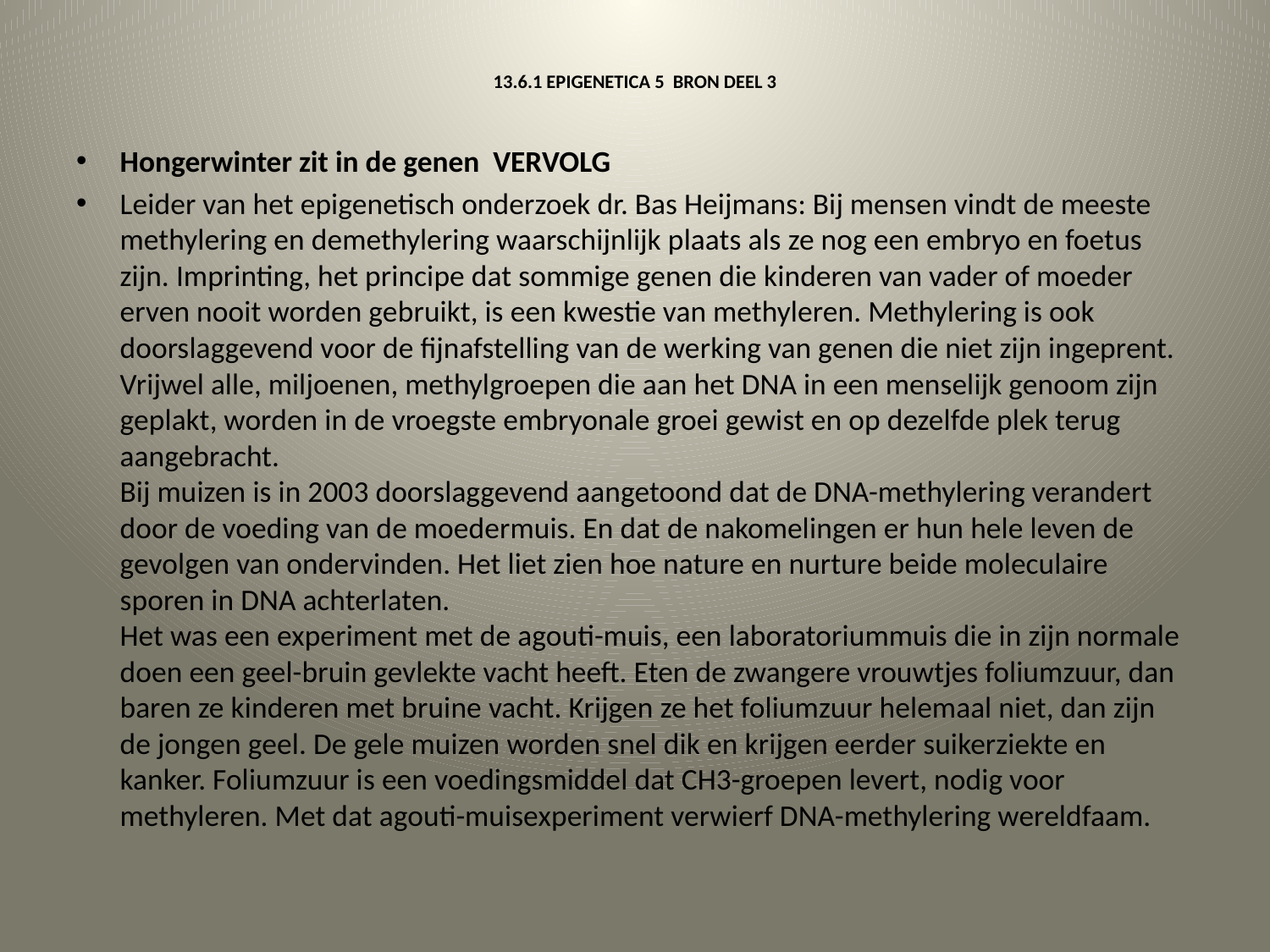

# 13.6.1 EPIGENETICA 5  BRON DEEL 3
Hongerwinter zit in de genen  VERVOLG
Leider van het epigenetisch onderzoek dr. Bas Heijmans: Bij mensen vindt de meeste methylering en demethylering waarschijnlijk plaats als ze nog een embryo en foetus zijn. Imprinting, het principe dat sommige genen die kinderen van vader of moeder erven nooit worden gebruikt, is een kwestie van methyleren. Methylering is ook doorslaggevend voor de fijnafstelling van de werking van genen die niet zijn ingeprent. Vrijwel alle, miljoenen, methylgroepen die aan het DNA in een menselijk genoom zijn geplakt, worden in de vroegste embryonale groei gewist en op dezelfde plek terug aangebracht.
Bij muizen is in 2003 doorslaggevend aangetoond dat de DNA-methylering verandert door de voeding van de moedermuis. En dat de nakomelingen er hun hele leven de gevolgen van ondervinden. Het liet zien hoe nature en nurture beide moleculaire sporen in DNA achterlaten.
Het was een experiment met de agouti-muis, een laboratoriummuis die in zijn normale doen een geel-bruin gevlekte vacht heeft. Eten de zwangere vrouwtjes foliumzuur, dan baren ze kinderen met bruine vacht. Krijgen ze het foliumzuur helemaal niet, dan zijn de jongen geel. De gele muizen worden snel dik en krijgen eerder suikerziekte en kanker. Foliumzuur is een voedingsmiddel dat CH3-groepen levert, nodig voor methyleren. Met dat agouti-muisexperiment verwierf DNA-methylering wereldfaam.